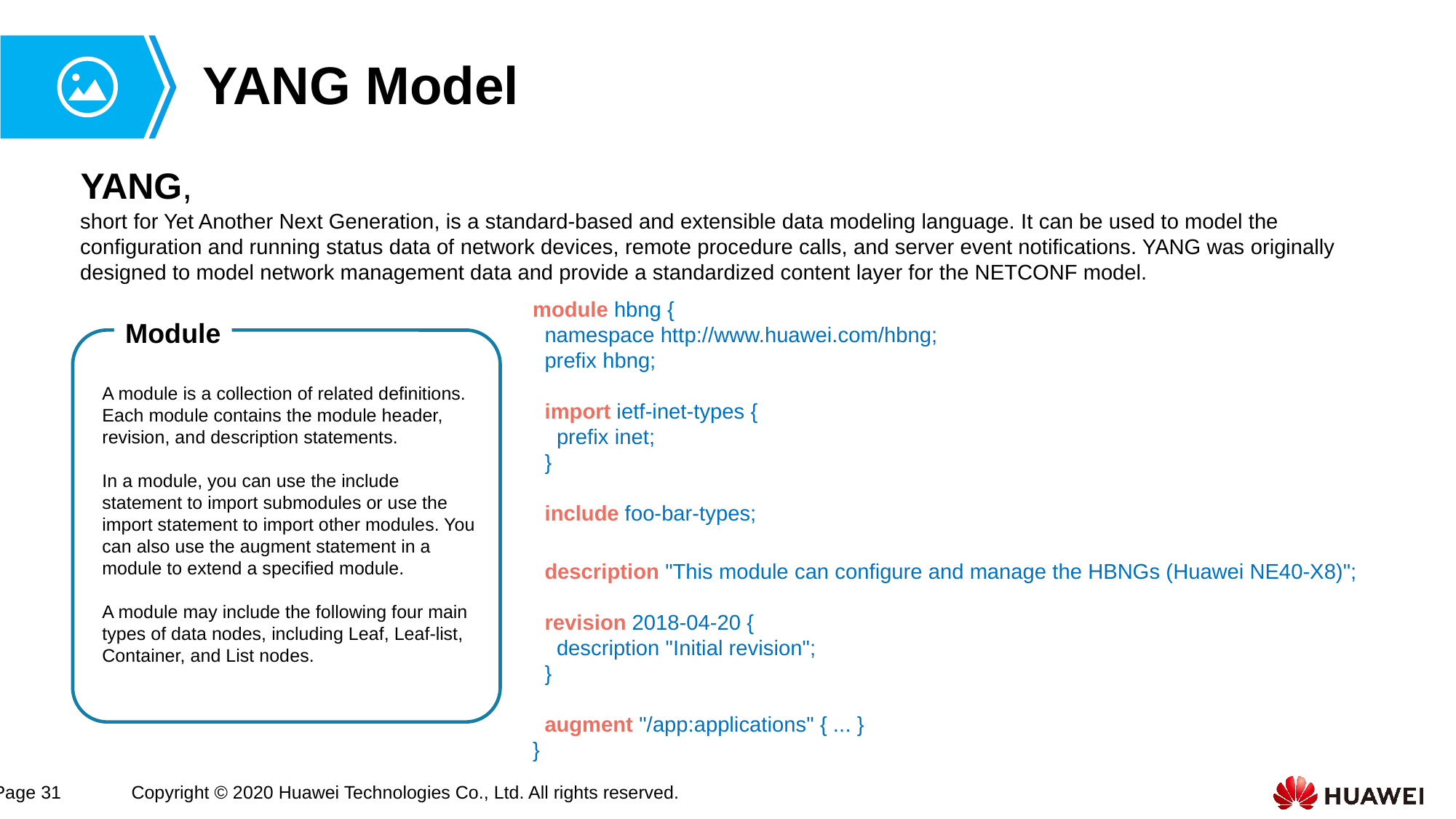

# YANG Model
YANG,
short for Yet Another Next Generation, is a standard-based and extensible data modeling language. It can be used to model the configuration and running status data of network devices, remote procedure calls, and server event notifications. YANG was originally designed to model network management data and provide a standardized content layer for the NETCONF model.
module hbng {
  namespace http://www.huawei.com/hbng;
  prefix hbng;

  import ietf-inet-types {
    prefix inet;
  }

  include foo-bar-types;

  description "This module can configure and manage the HBNGs (Huawei NE40-X8)";

  revision 2018-04-20 {
    description "Initial revision";
  }

  augment "/app:applications" { ... }
}
Module

A module is a collection of related definitions. Each module contains the module header, revision, and description statements.

In a module, you can use the include statement to import submodules or use the import statement to import other modules. You can also use the augment statement in a module to extend a specified module.

A module may include the following four main types of data nodes, including Leaf, Leaf-list, Container, and List nodes.